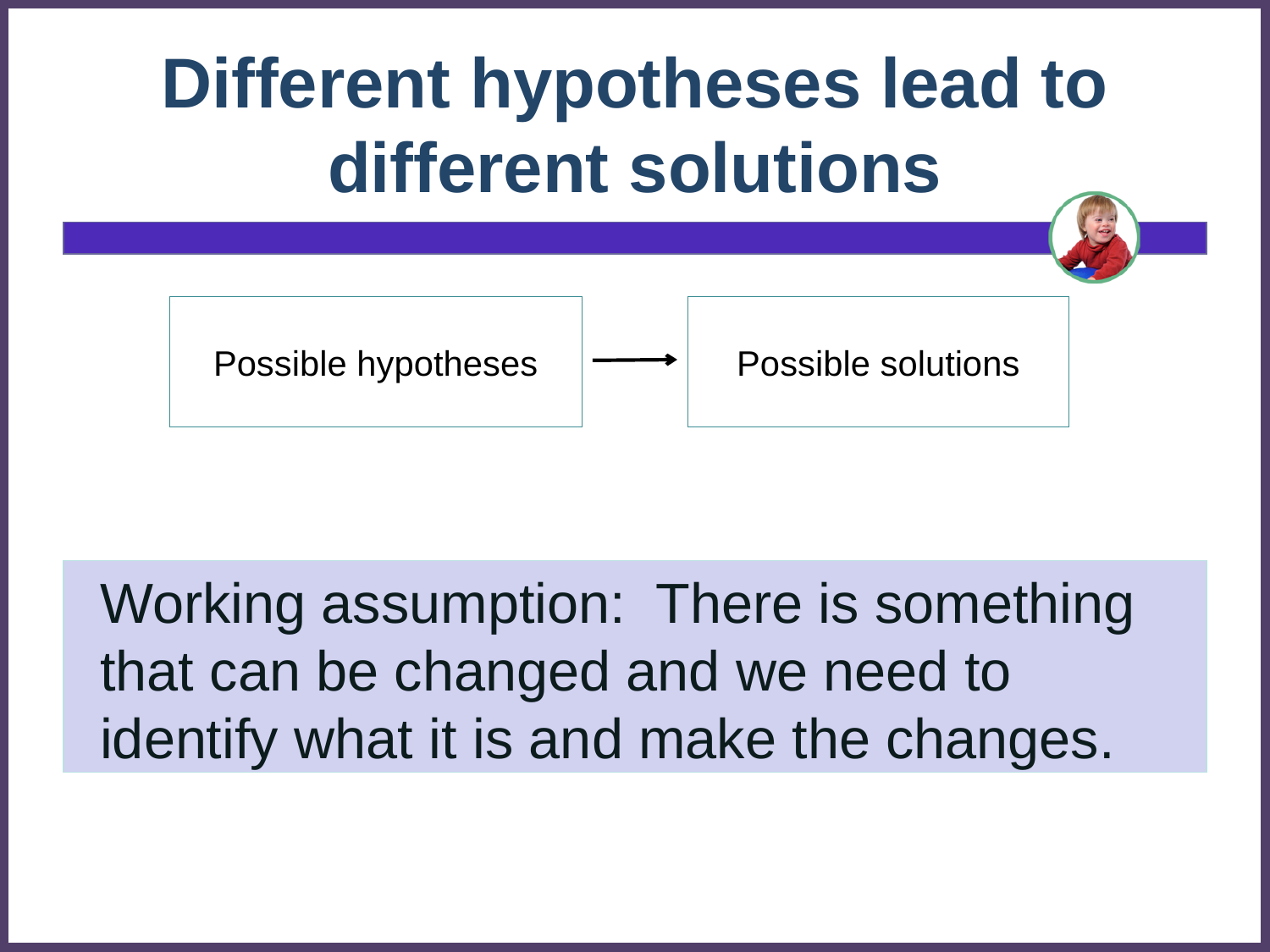

# Different hypotheses lead to different solutions

Possible hypotheses

Possible solutions

Working assumption:  There is something that can be changed and we need to identify what it is and make the changes.